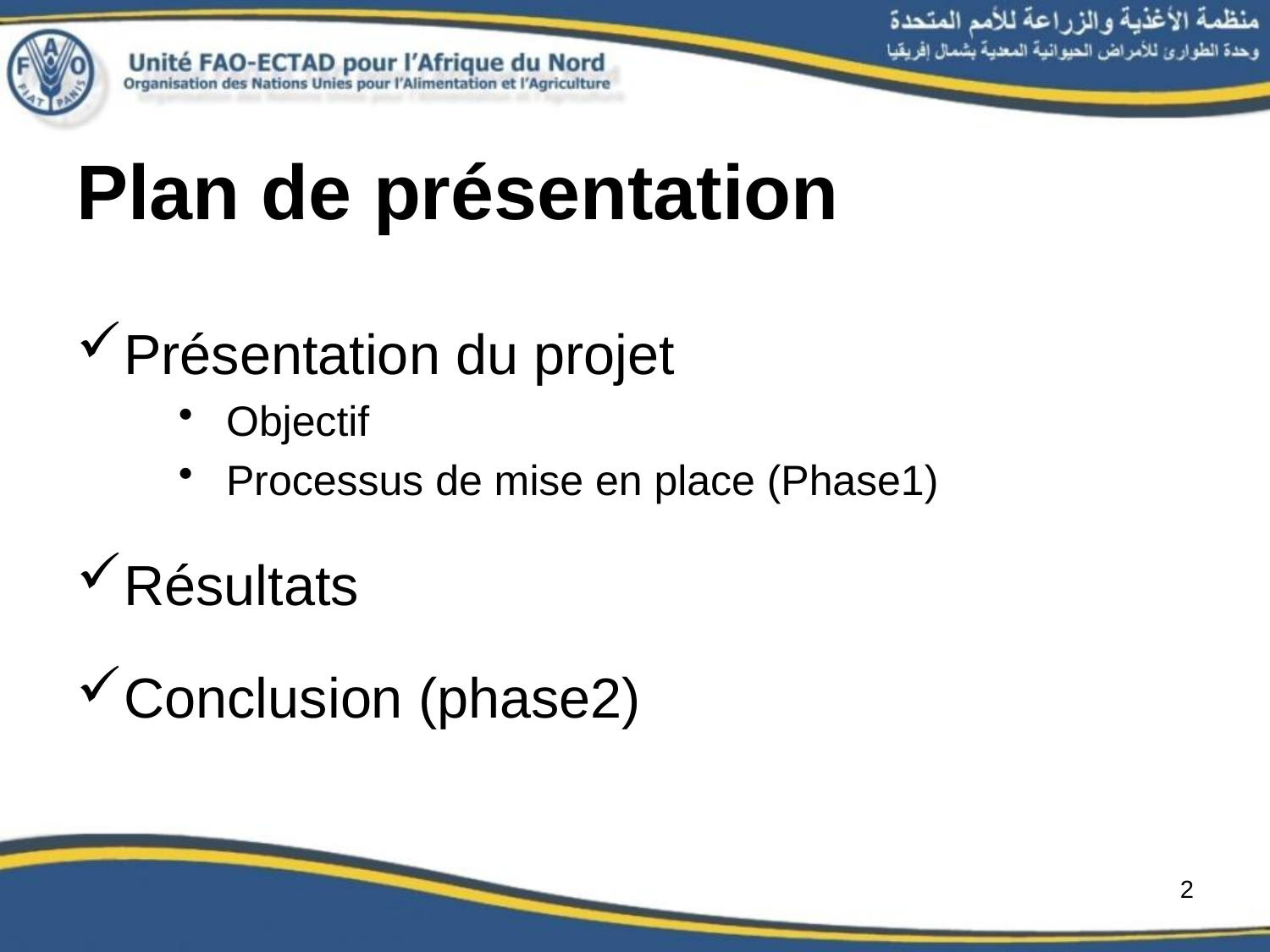

# Plan de présentation
Présentation du projet
Objectif
Processus de mise en place (Phase1)
Résultats
Conclusion (phase2)

2